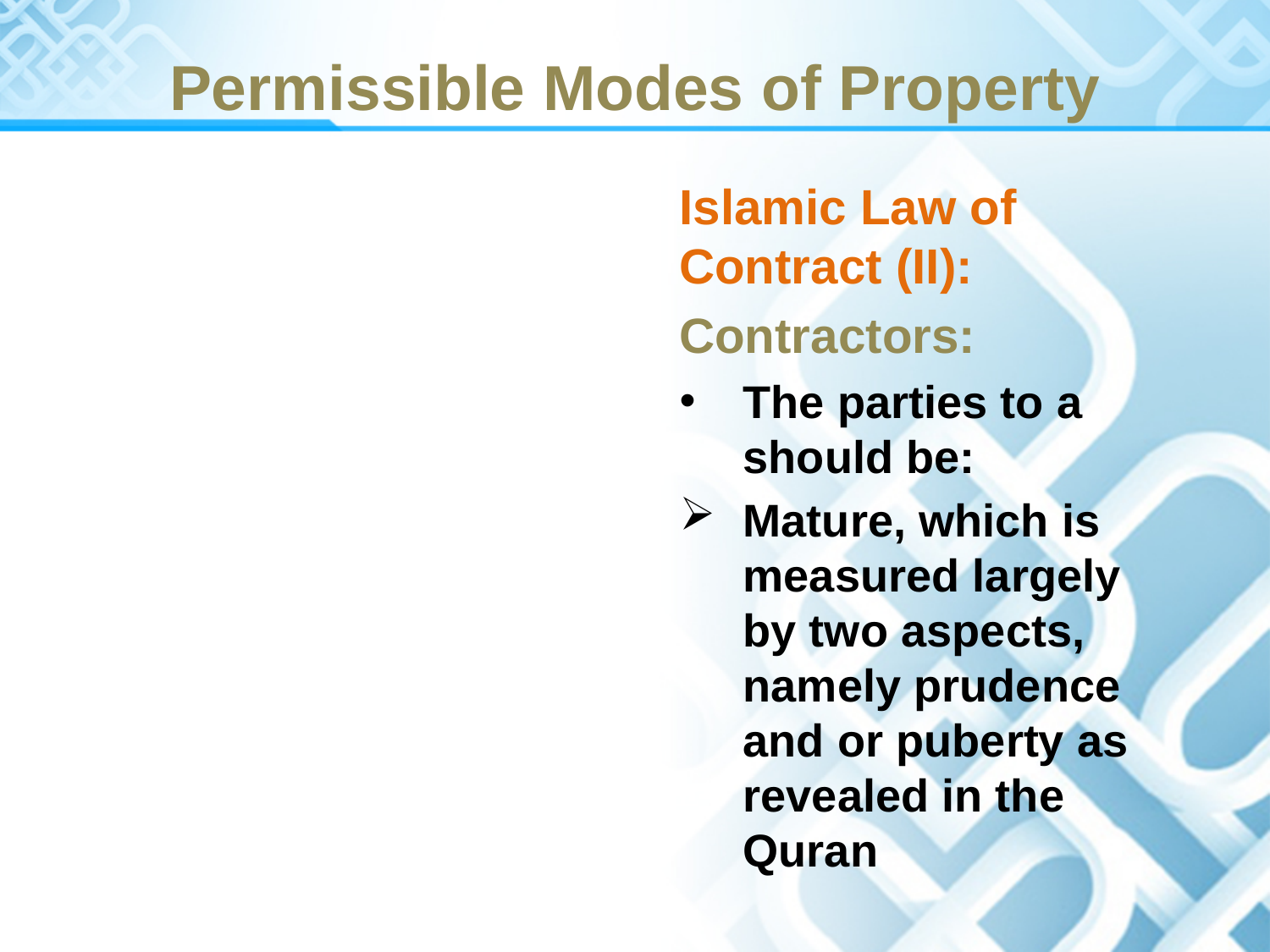

Permissible Modes of Property
Islamic Law of Contract (II):
Contractors:
The parties to a should be:
Mature, which is measured largely by two aspects, namely prudence and or puberty as revealed in the Quran